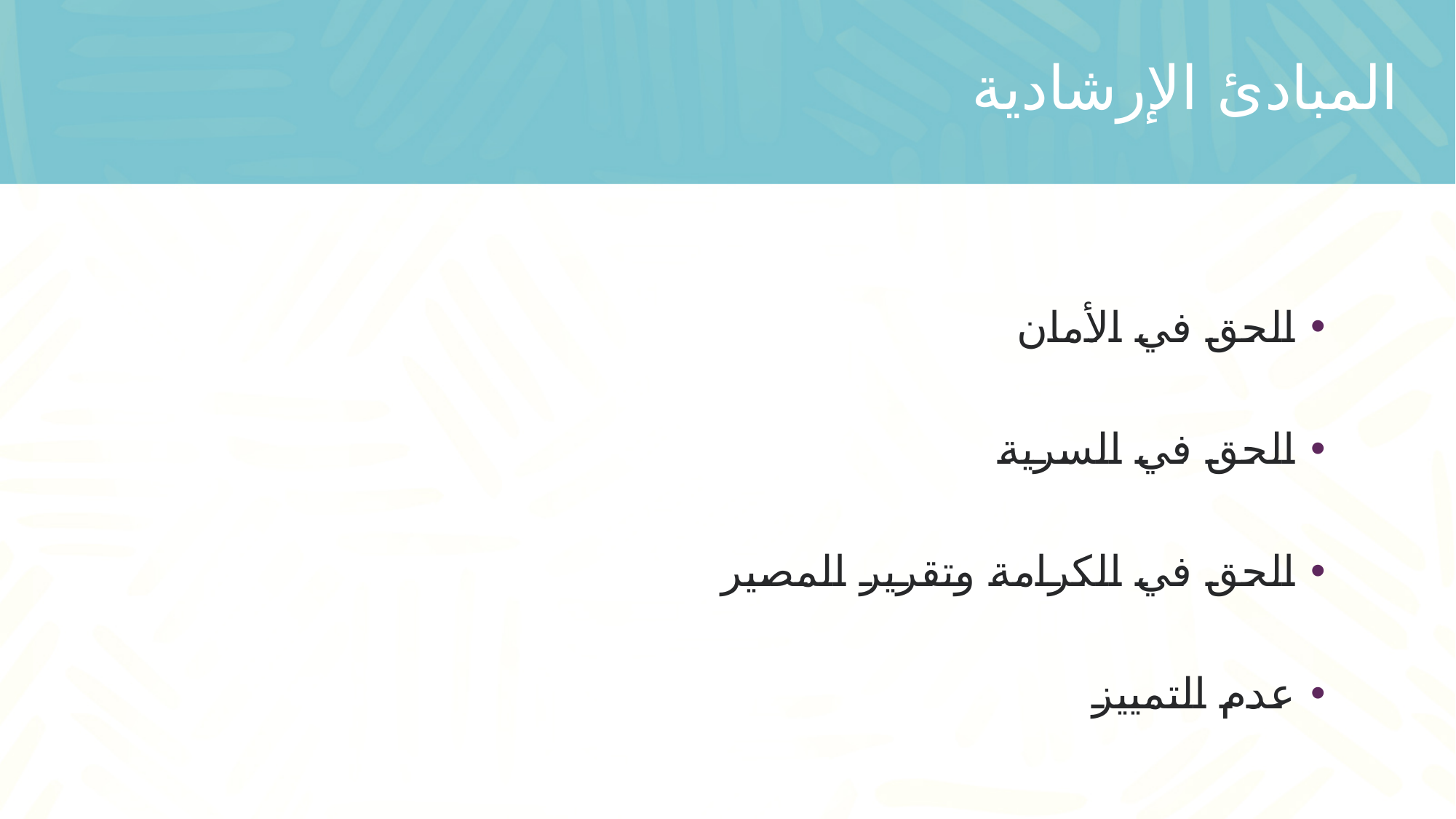

# المبادئ الإرشادية

 الحق في الأمان

 الحق في السرية

 الحق في الكرامة وتقرير المصير

 عدم التمييز